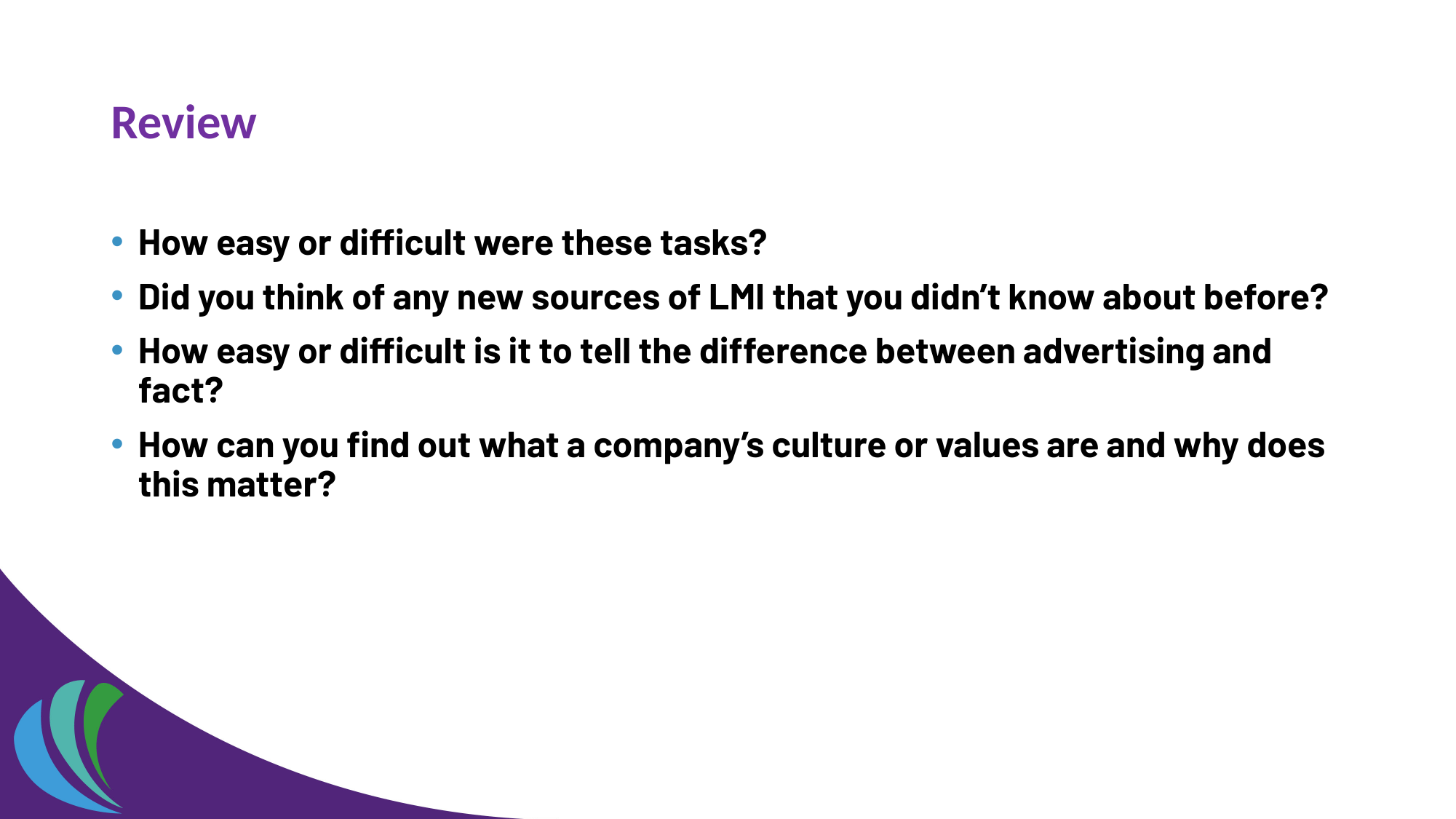

# Review
How easy or difficult were these tasks?
Did you think of any new sources of LMI that you didn’t know about before?
How easy or difficult is it to tell the difference between advertising and fact?
How can you find out what a company’s culture or values are and why does this matter?